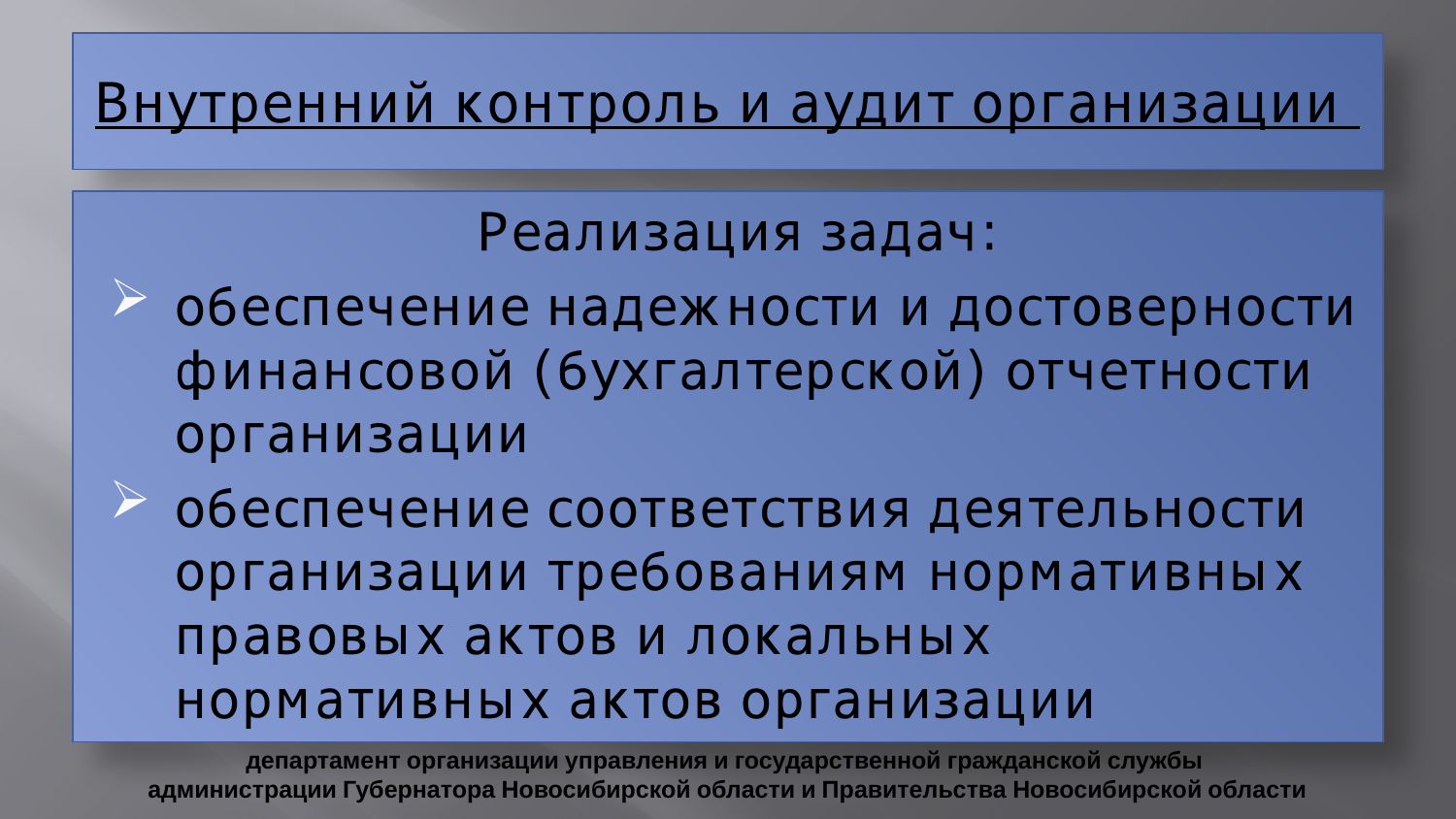

# Внутренний контроль и аудит организации
Реализация задач:
обеспечение надежности и достоверности финансовой (бухгалтерской) отчетности организации
обеспечение соответствия деятельности организации требованиям нормативных правовых актов и локальных нормативных актов организации
департамент организации управления и государственной гражданской службы
администрации Губернатора Новосибирской области и Правительства Новосибирской области